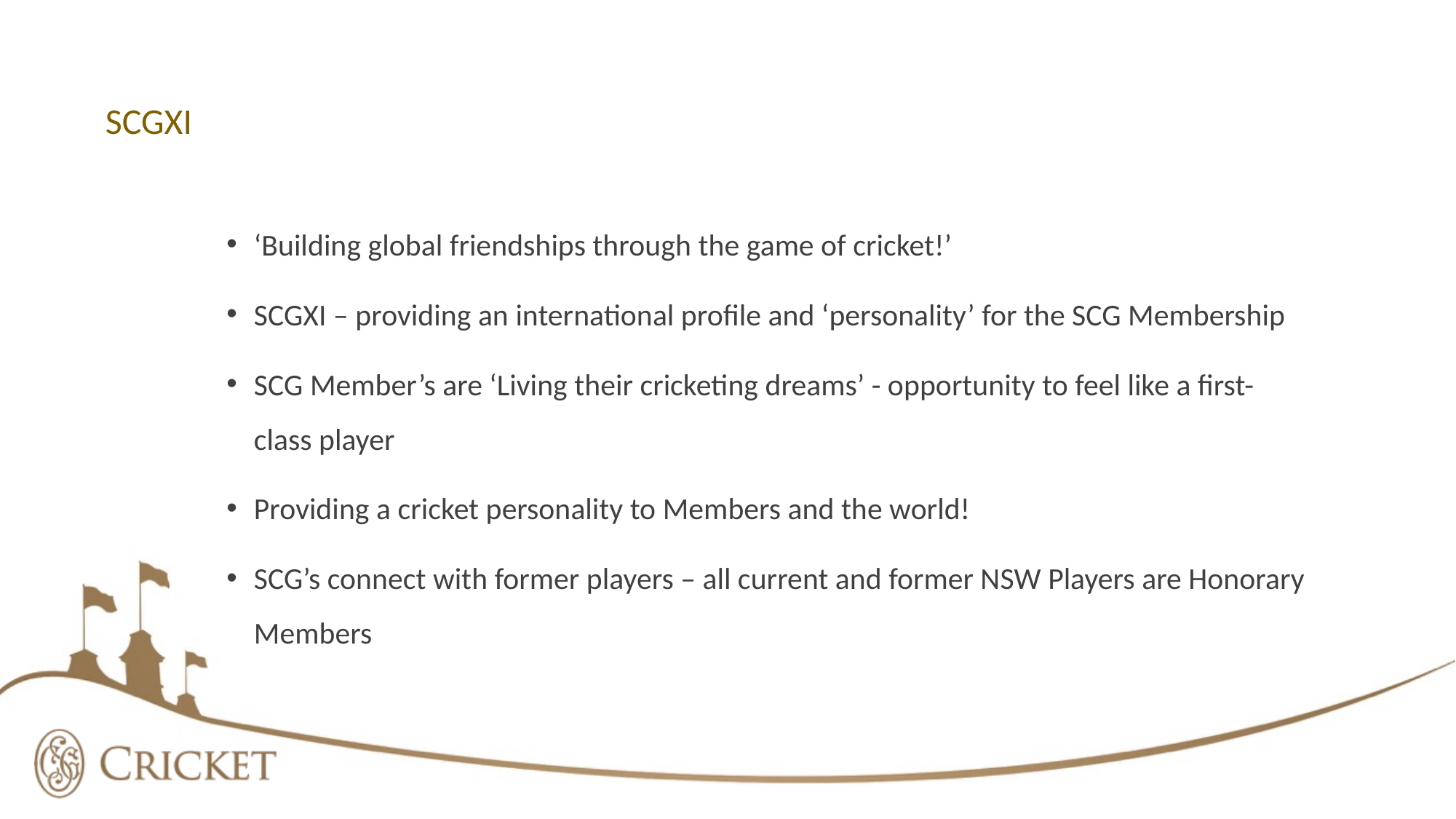

# SCGXI
‘Building global friendships through the game of cricket!’
SCGXI – providing an international profile and ‘personality’ for the SCG Membership
SCG Member’s are ‘Living their cricketing dreams’ - opportunity to feel like a first-class player
Providing a cricket personality to Members and the world!
SCG’s connect with former players – all current and former NSW Players are Honorary Members